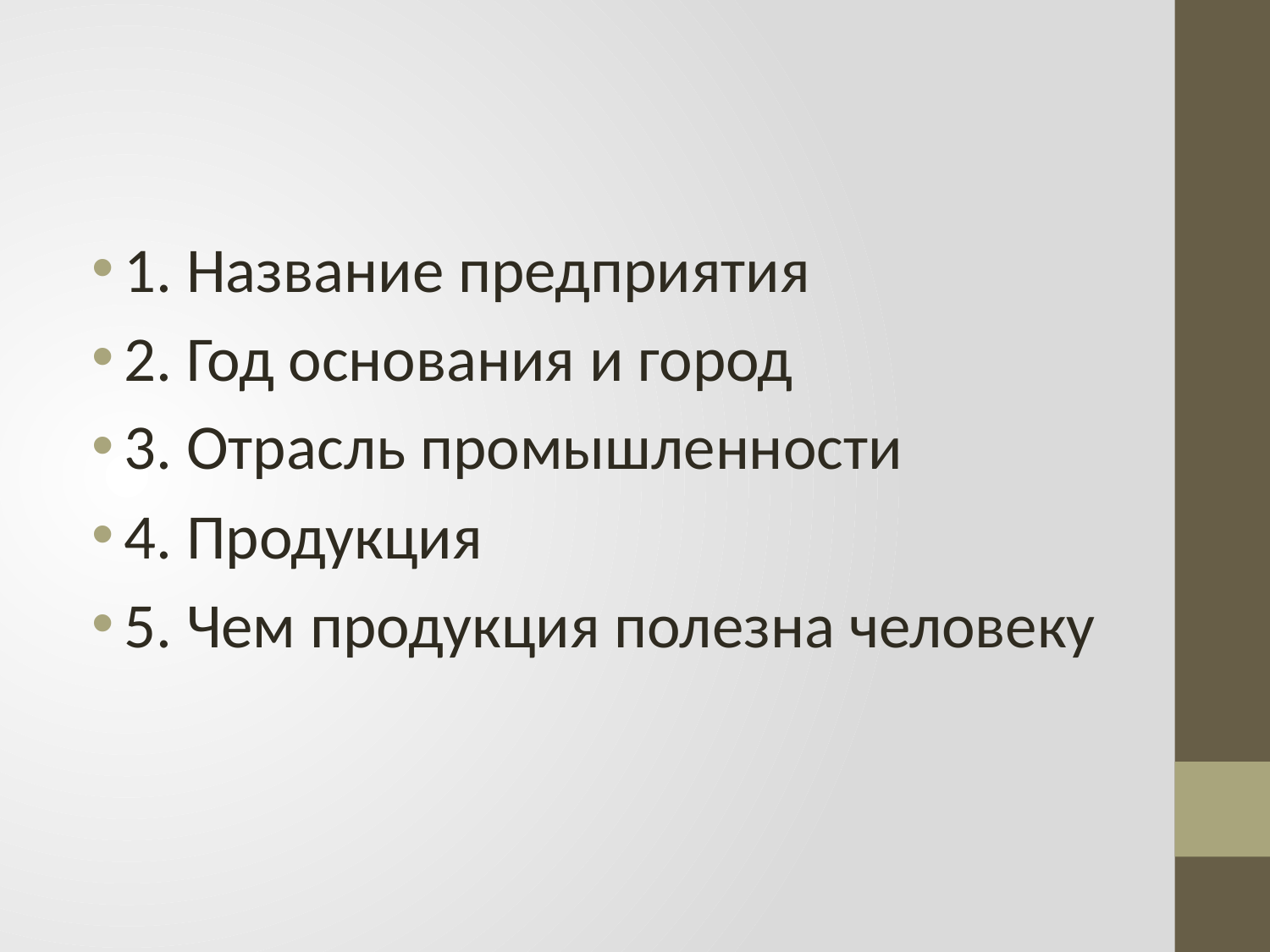

#
1. Название предприятия
2. Год основания и город
3. Отрасль промышленности
4. Продукция
5. Чем продукция полезна человеку